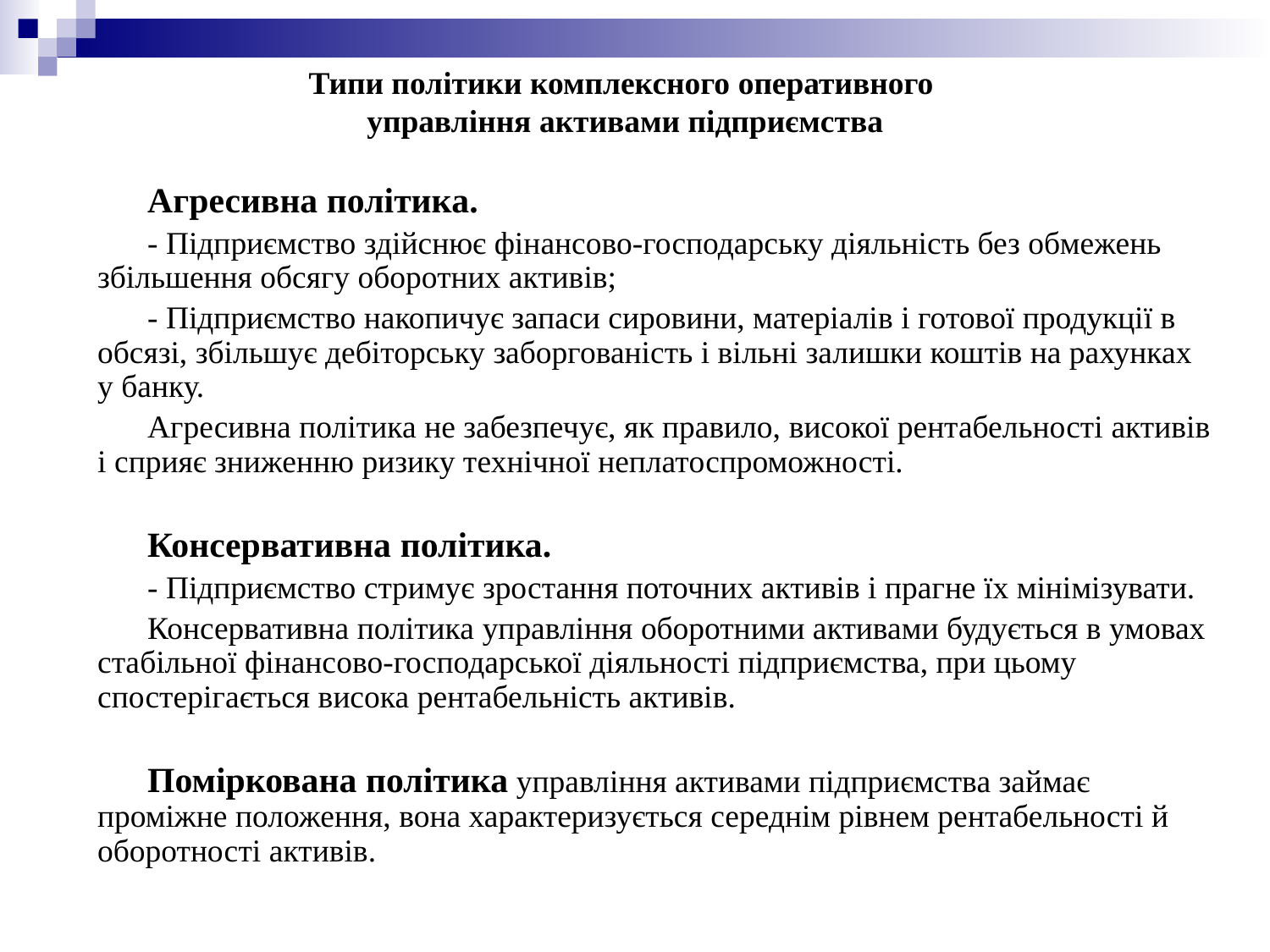

Типи політики комплексного оперативного
 управління активами підприємства
Агресивна політика.
- Підприємство здійснює фінансово-господарську діяльність без обмежень збільшення обсягу оборотних активів;
- Підприємство накопичує запаси сировини, матеріалів і готової продукції в обсязі, збільшує дебіторську заборгованість і вільні залишки коштів на рахунках у банку.
Агресивна політика не забезпечує, як правило, високої рентабельності активів і сприяє зниженню ризику технічної неплатоспроможності.

Консервативна політика.
- Підприємство стримує зростання поточних активів і прагне їх мінімізувати.
Консервативна політика управління оборотними активами будується в умовах стабільної фінансово-господарської діяльності підприємства, при цьому спостерігається висока рентабельність активів.

Поміркована політика управління активами підприємства займає проміжне положення, вона характеризується середнім рівнем рентабельності й оборотності активів.